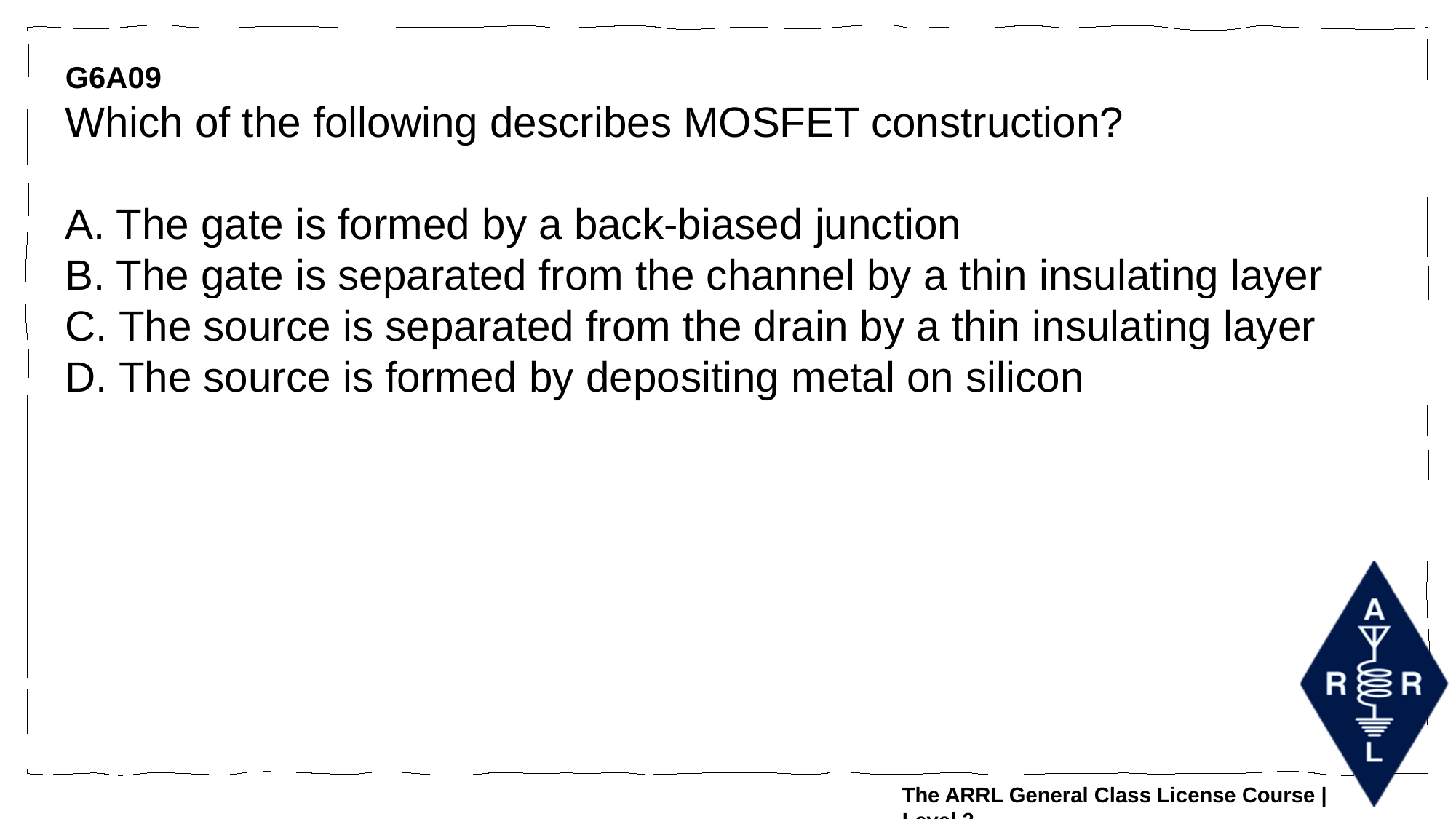

G6A09
Which of the following describes MOSFET construction?

A. The gate is formed by a back-biased junction
B. The gate is separated from the channel by a thin insulating layer
C. The source is separated from the drain by a thin insulating layer
D. The source is formed by depositing metal on silicon